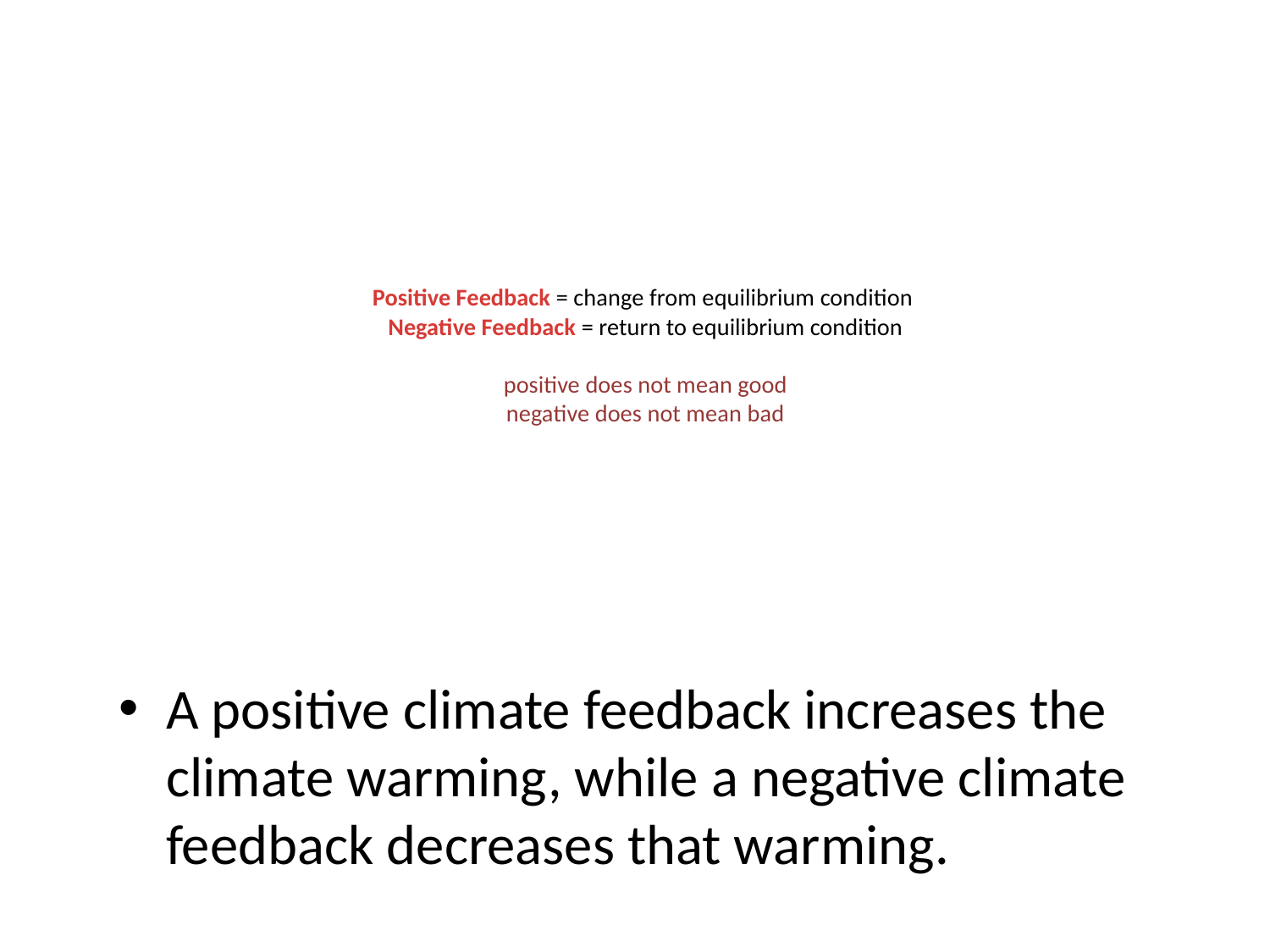

# Positive Feedback = change from equilibrium condition Negative Feedback = return to equilibrium condition positive does not mean good negative does not mean bad
A positive climate feedback increases the climate warming, while a negative climate feedback decreases that warming.